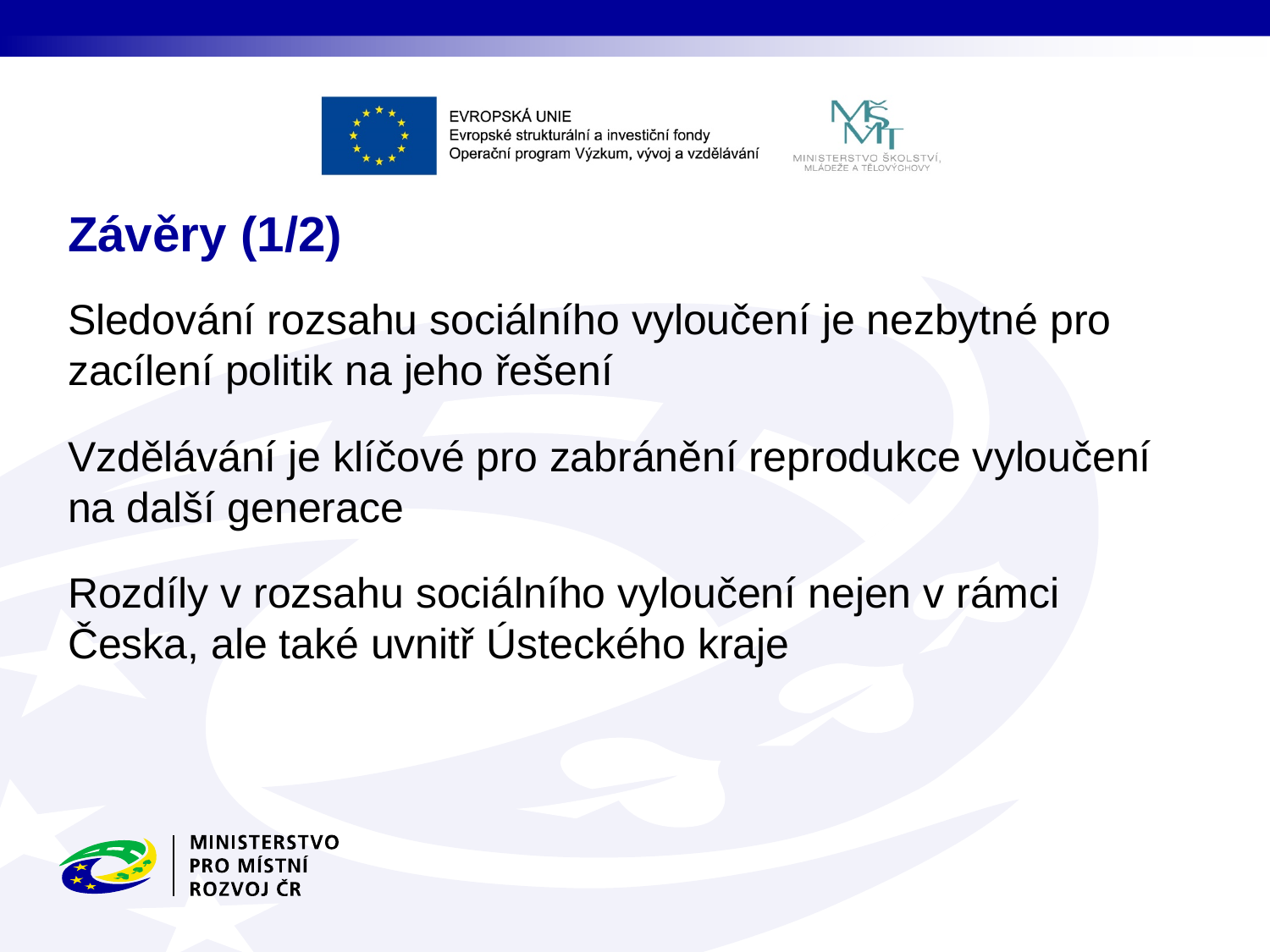

# Závěry (1/2)
Sledování rozsahu sociálního vyloučení je nezbytné pro zacílení politik na jeho řešení
Vzdělávání je klíčové pro zabránění reprodukce vyloučení na další generace
Rozdíly v rozsahu sociálního vyloučení nejen v rámci Česka, ale také uvnitř Ústeckého kraje